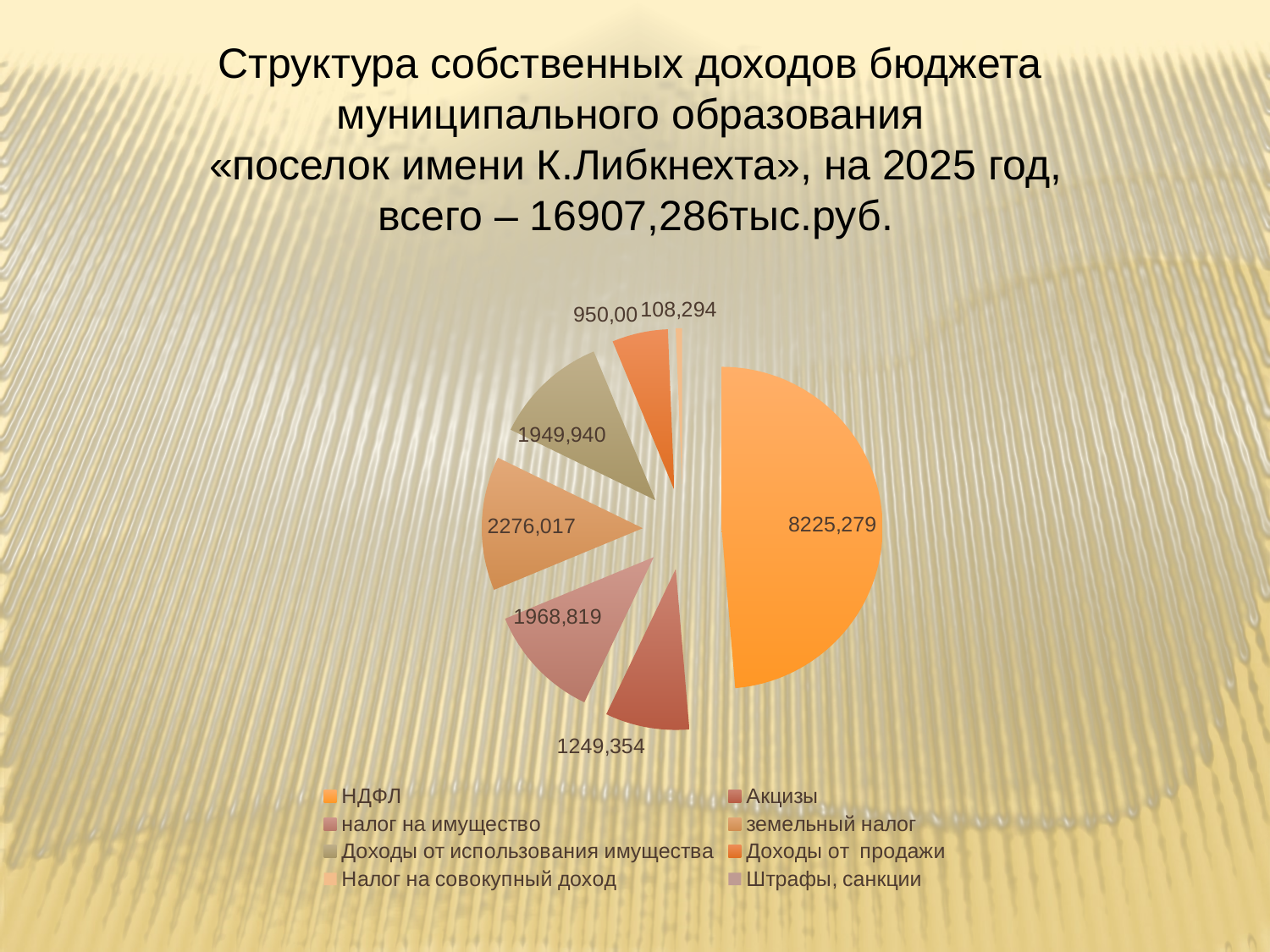

Структура собственных доходов бюджета муниципального образования
 «поселок имени К.Либкнехта», на 2025 год,
 всего – 16907,286тыс.руб.

### Chart

| Category | Столбец2 |
|---|---|
| НДФЛ | 8225.279 |
| Акцизы | 1428.937 |
| налог на имущество | 1968.819 |
| земельный налог | 2276.017 |
| Доходы от использования имущества | 1949.94 |
| Доходы от  продажи | 950.0 |
| Налог на совокупный доход | 108.294 |
| Штрафы, санкции | None |